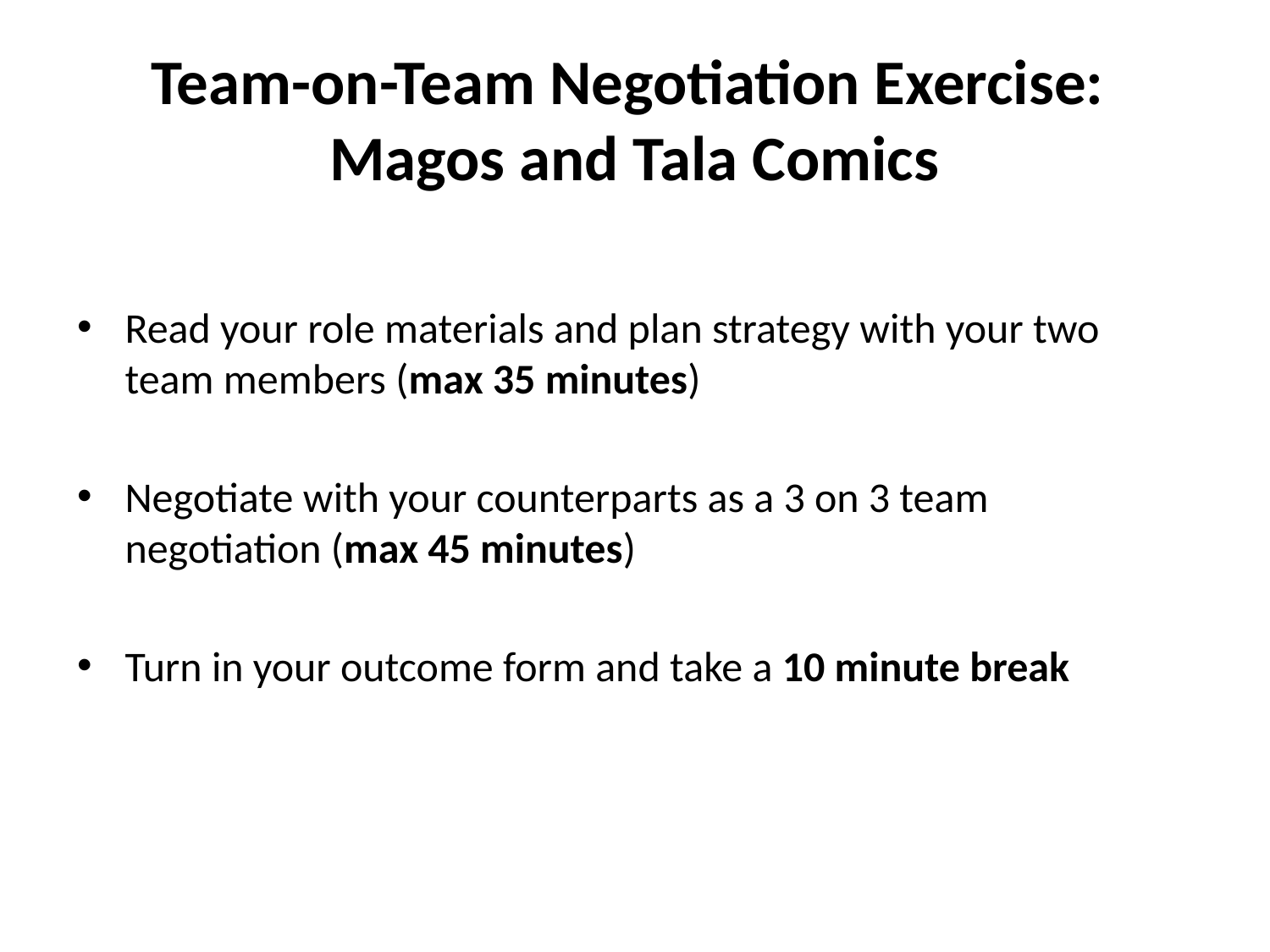

# Team-on-Team Negotiation Exercise: Magos and Tala Comics
Read your role materials and plan strategy with your two team members (max 35 minutes)

Negotiate with your counterparts as a 3 on 3 team negotiation (max 45 minutes)

Turn in your outcome form and take a 10 minute break